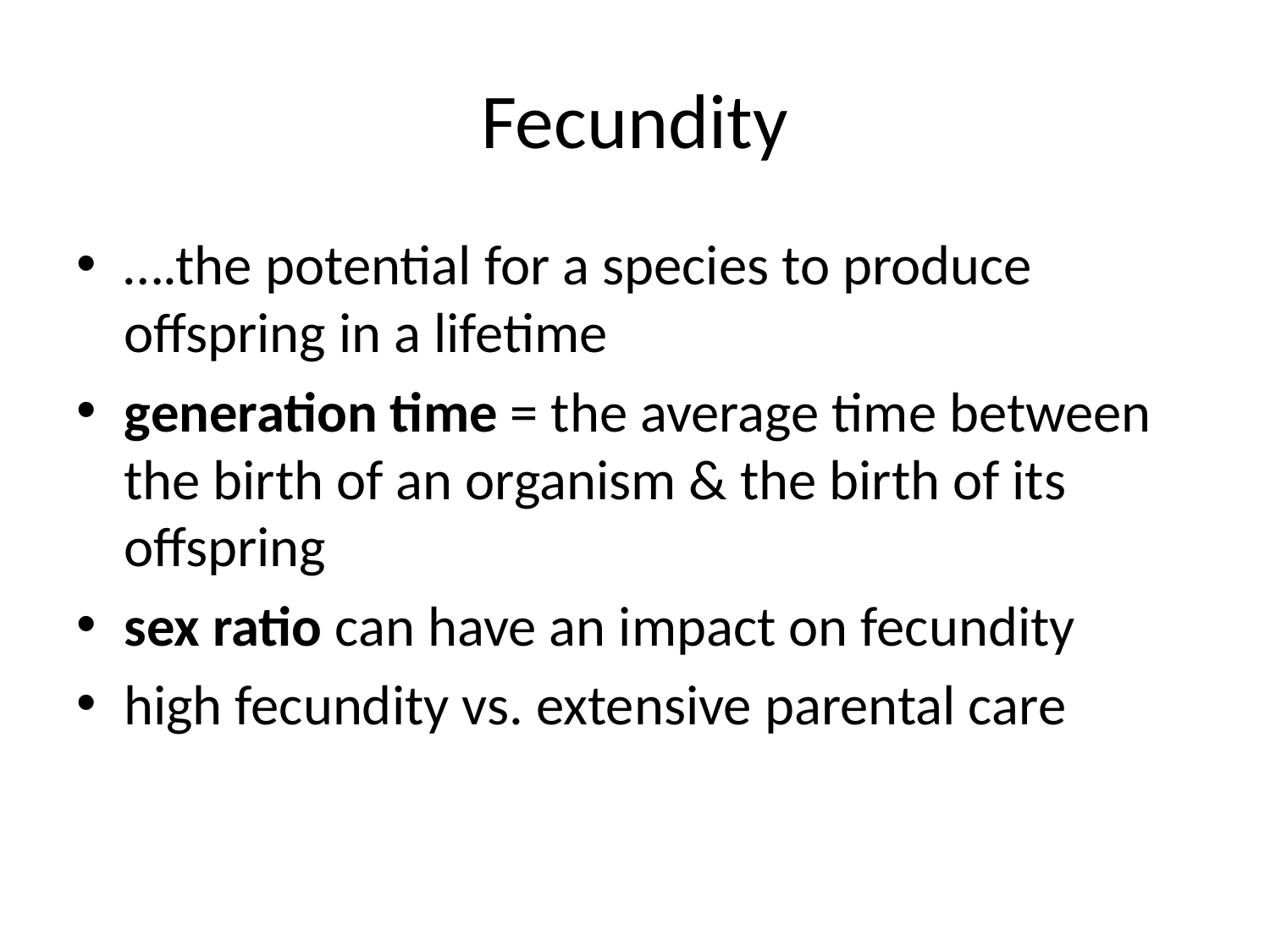

# Fecundity
….the potential for a species to produce offspring in a lifetime
generation time = the average time between the birth of an organism & the birth of its offspring
sex ratio can have an impact on fecundity
high fecundity vs. extensive parental care